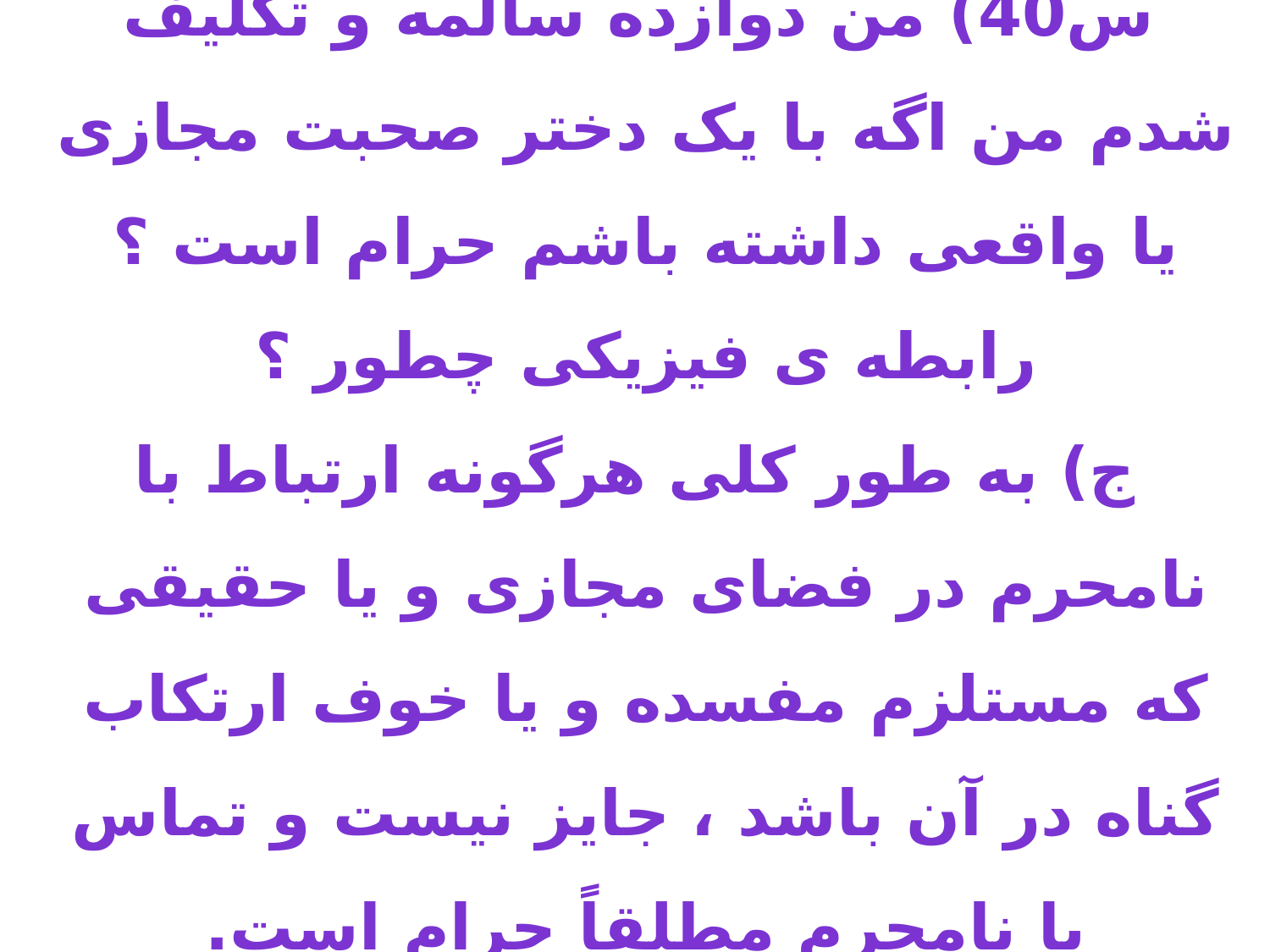

# س40) من دوازده سالمه و تکلیف شدم من اگه با یک دختر صحبت مجازی یا واقعی داشته باشم حرام است ؟ رابطه ی فیزیکی چطور ؟ ج) به طور کلی هرگونه ارتباط با نامحرم در فضای مجازی و یا حقیقی که مستلزم مفسده و یا خوف ارتکاب گناه در آن باشد ، جایز نیست و تماس با نامحرم مطلقاً حرام است.